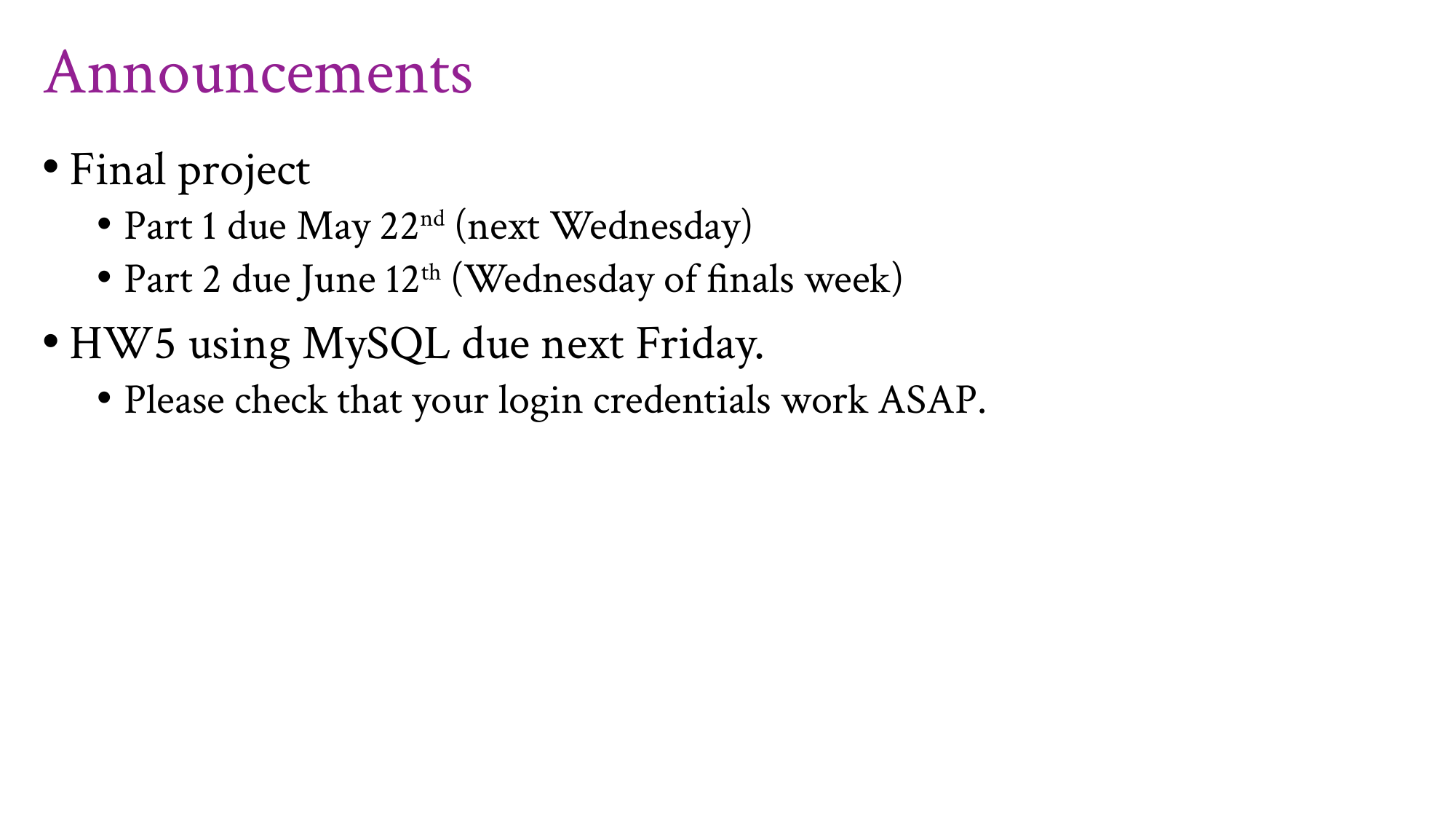

# Announcements
Final project
Part 1 due May 22nd (next Wednesday)
Part 2 due June 12th (Wednesday of finals week)
HW5 using MySQL due next Friday.
Please check that your login credentials work ASAP.